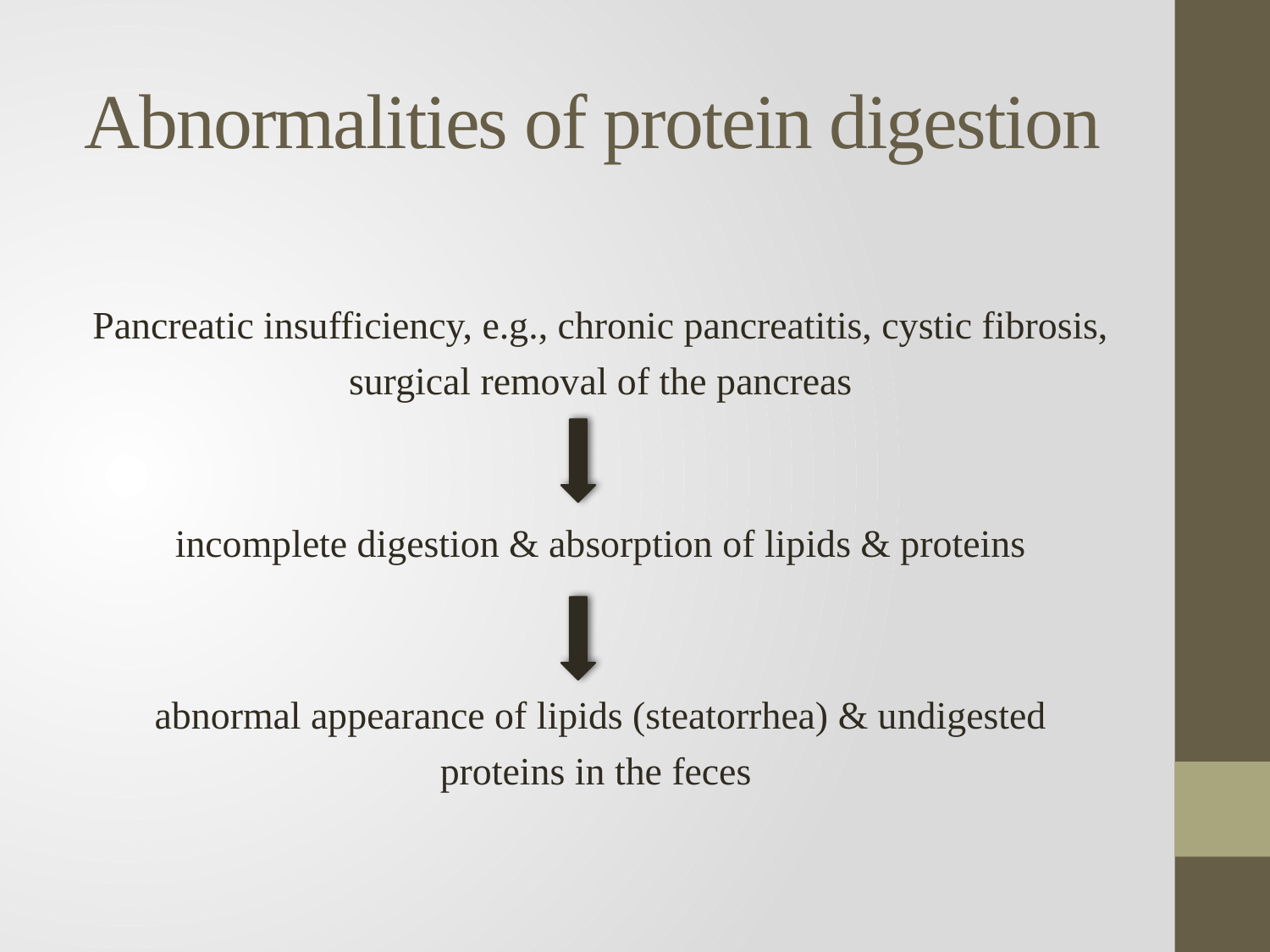

# Abnormalities of protein digestion
Pancreatic insufficiency, e.g., chronic pancreatitis, cystic fibrosis, surgical removal of the pancreas

incomplete digestion & absorption of lipids & proteins

abnormal appearance of lipids (steatorrhea) & undigested proteins in the feces